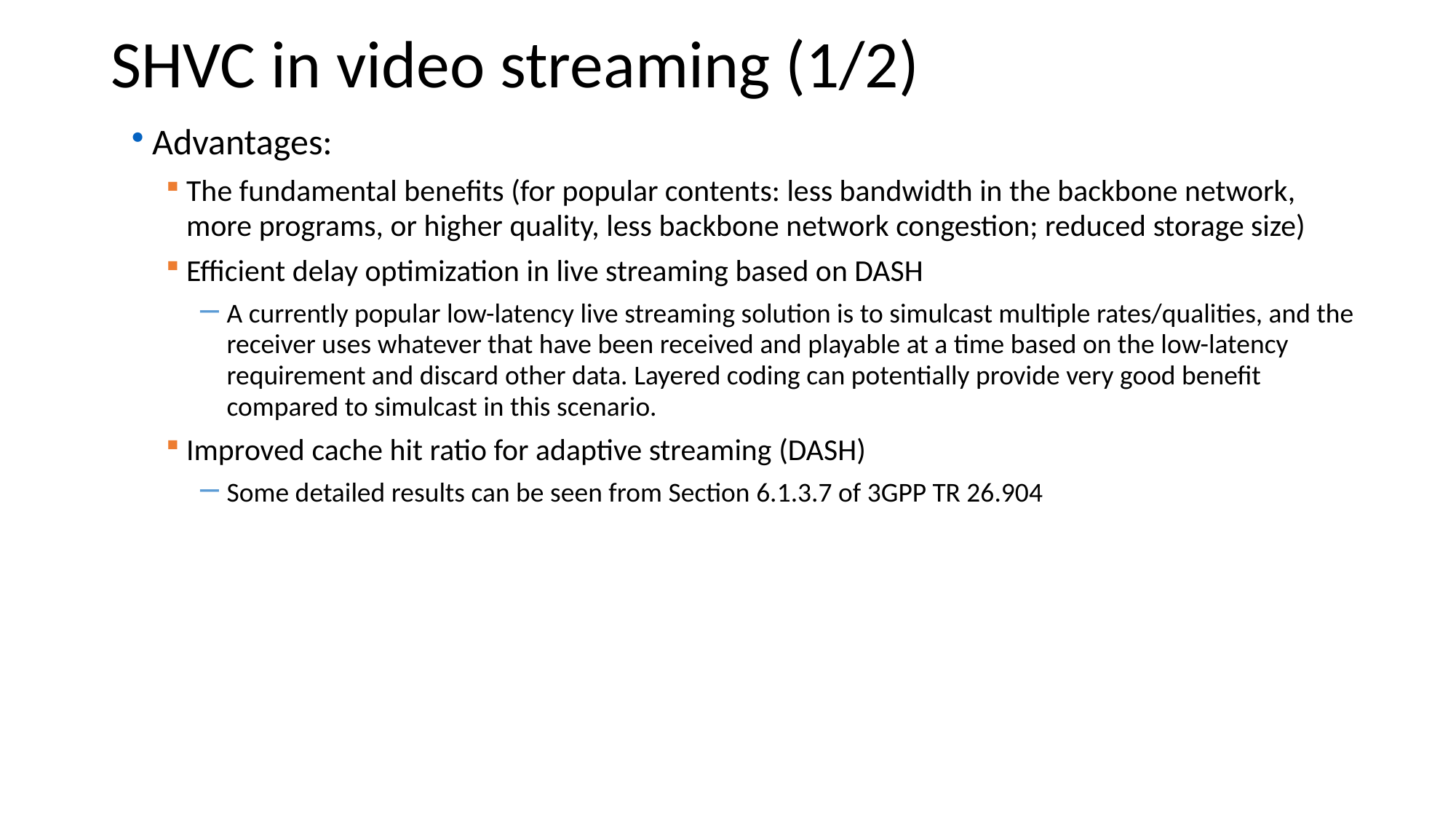

# SHVC in video streaming (1/2)
Advantages:
The fundamental benefits (for popular contents: less bandwidth in the backbone network, more programs, or higher quality, less backbone network congestion; reduced storage size)
Efficient delay optimization in live streaming based on DASH
A currently popular low-latency live streaming solution is to simulcast multiple rates/qualities, and the receiver uses whatever that have been received and playable at a time based on the low-latency requirement and discard other data. Layered coding can potentially provide very good benefit compared to simulcast in this scenario.
Improved cache hit ratio for adaptive streaming (DASH)
Some detailed results can be seen from Section 6.1.3.7 of 3GPP TR 26.904